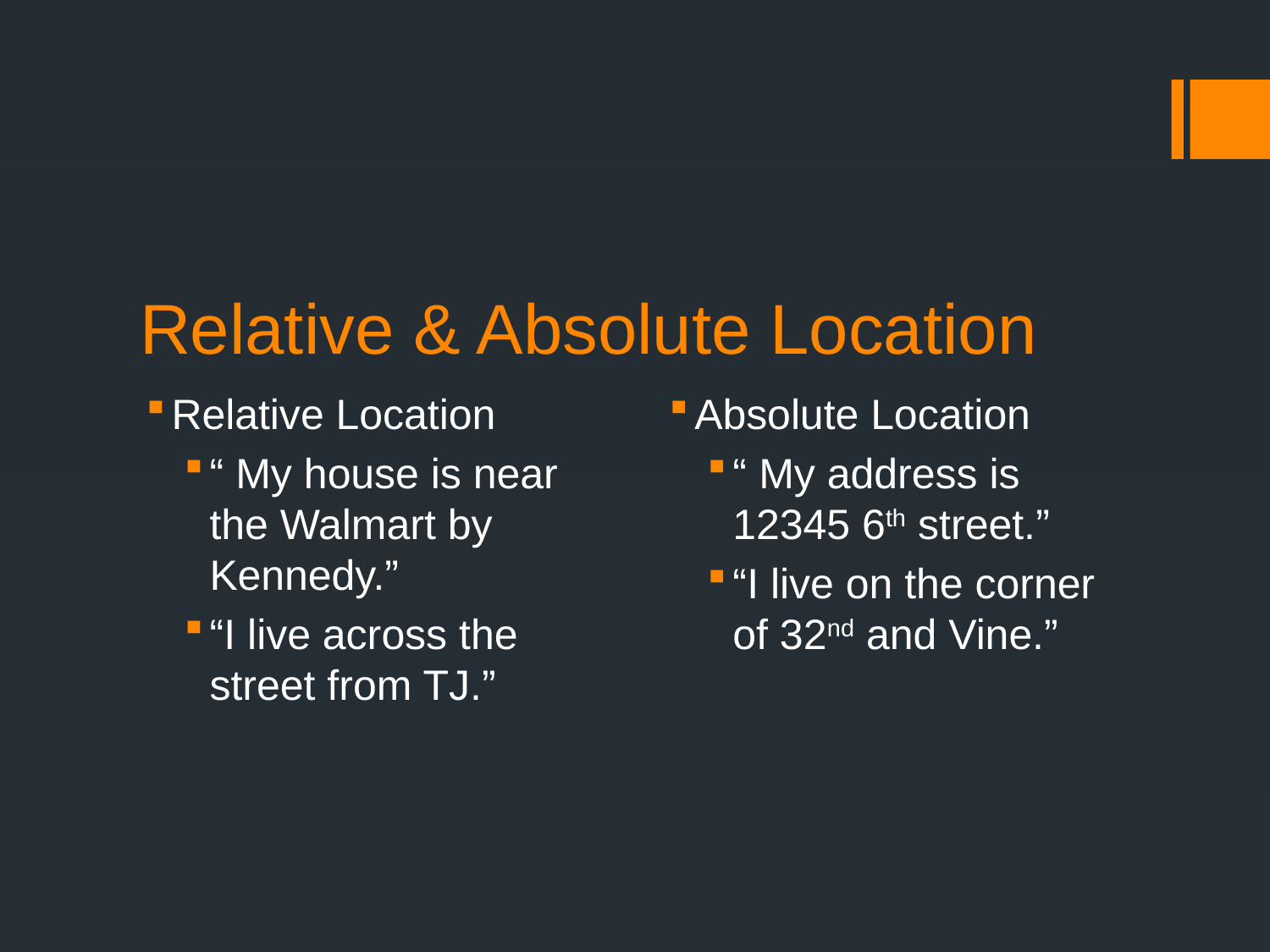

# Relative & Absolute Location
Relative Location
“ My house is near the Walmart by Kennedy.”
“I live across the street from TJ.”

Absolute Location
“ My address is 12345 6th street.”
“I live on the corner of 32nd and Vine.”